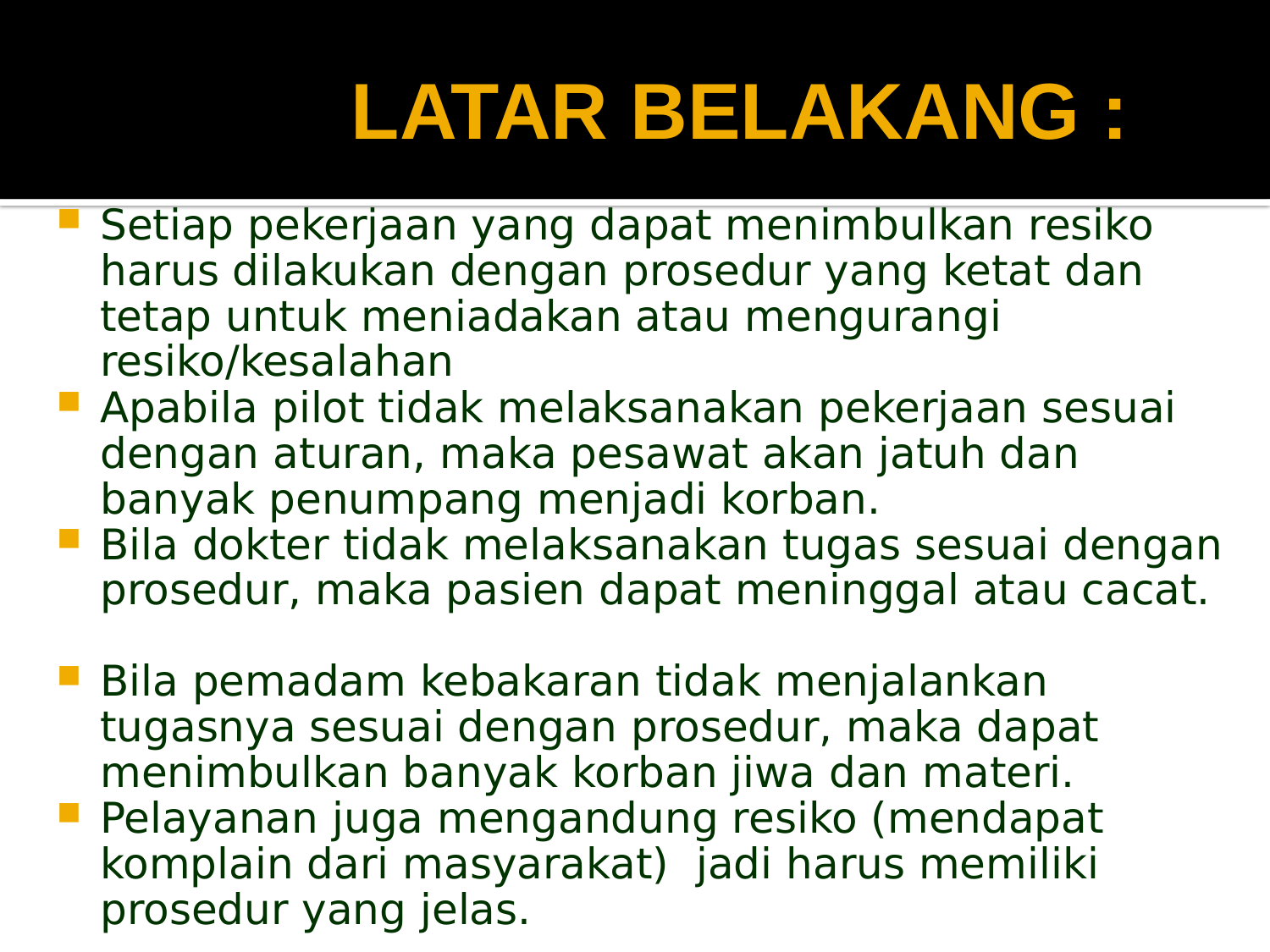

# LATAR BELAKANG :
Setiap pekerjaan yang dapat menimbulkan resiko harus dilakukan dengan prosedur yang ketat dan tetap untuk meniadakan atau mengurangi resiko/kesalahan
Apabila pilot tidak melaksanakan pekerjaan sesuai dengan aturan, maka pesawat akan jatuh dan banyak penumpang menjadi korban.
Bila dokter tidak melaksanakan tugas sesuai dengan prosedur, maka pasien dapat meninggal atau cacat.
Bila pemadam kebakaran tidak menjalankan tugasnya sesuai dengan prosedur, maka dapat menimbulkan banyak korban jiwa dan materi.
Pelayanan juga mengandung resiko (mendapat komplain dari masyarakat)  jadi harus memiliki prosedur yang jelas.